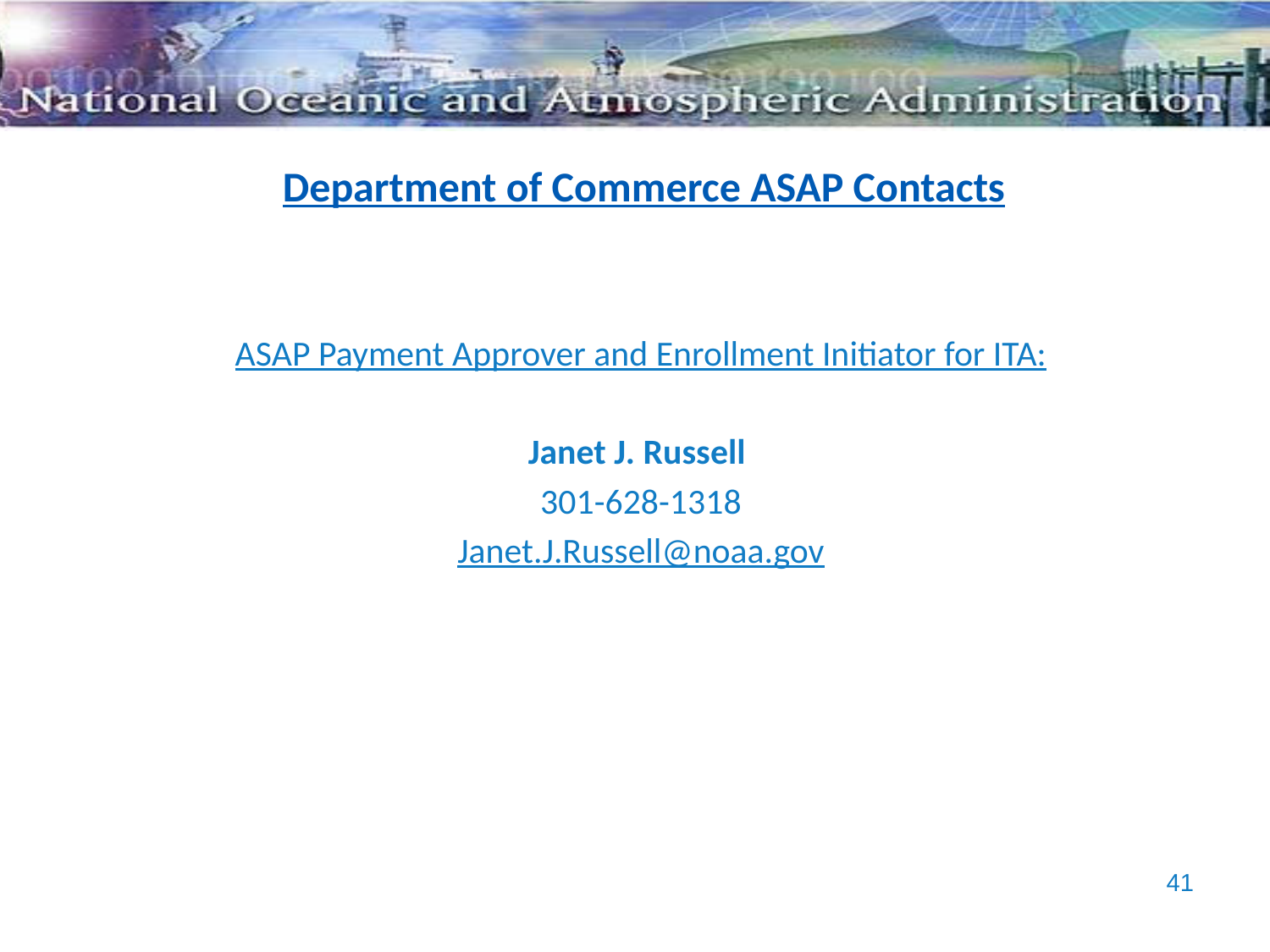

Department of Commerce ASAP Contacts

ASAP Payment Approver and Enrollment Initiator for ITA:

Janet J. Russell
301-628-1318
Janet.J.Russell@noaa.gov

41